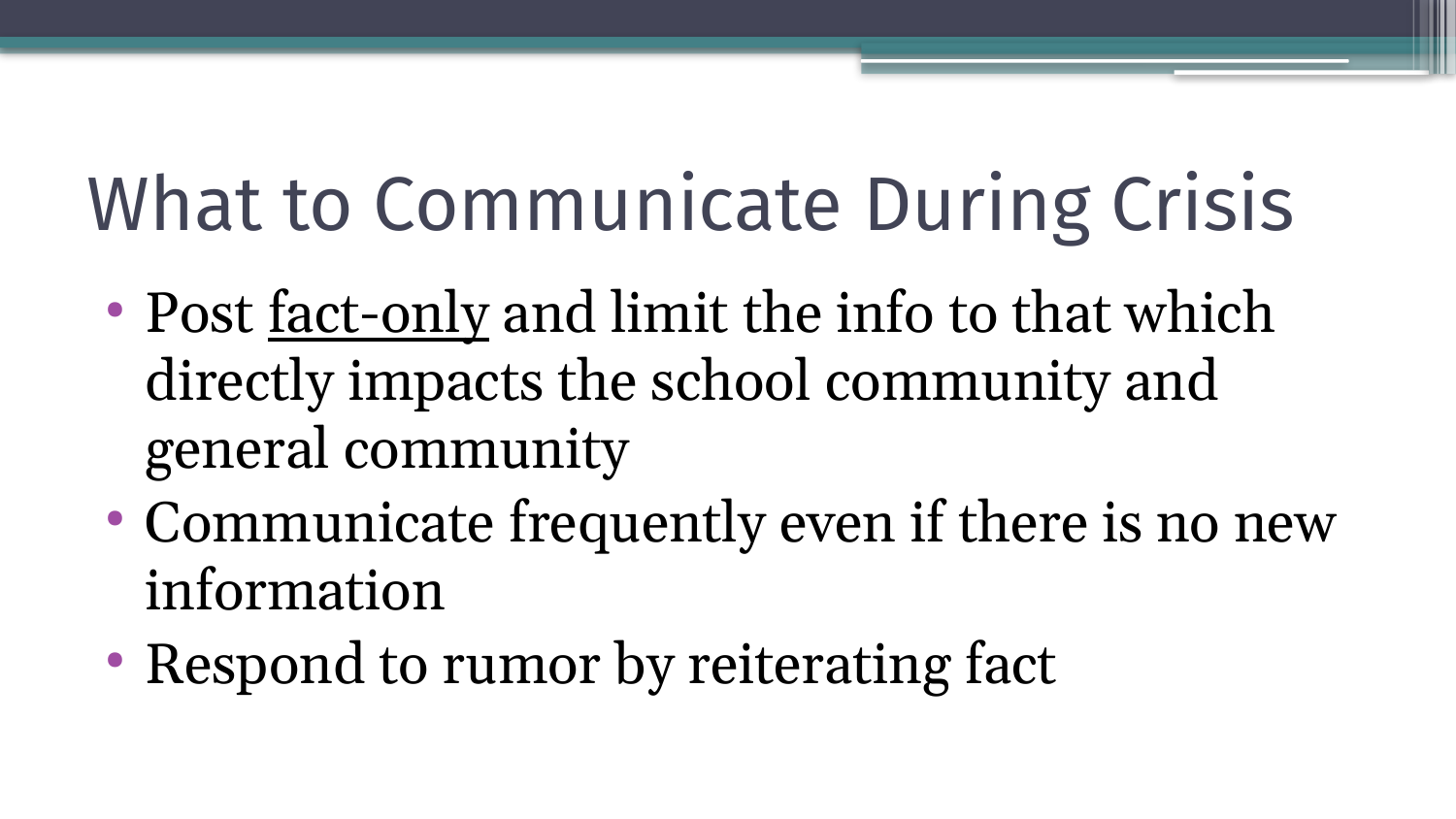

# What to Communicate During Crisis
Post fact-only and limit the info to that which directly impacts the school community and general community
Communicate frequently even if there is no new information
Respond to rumor by reiterating fact